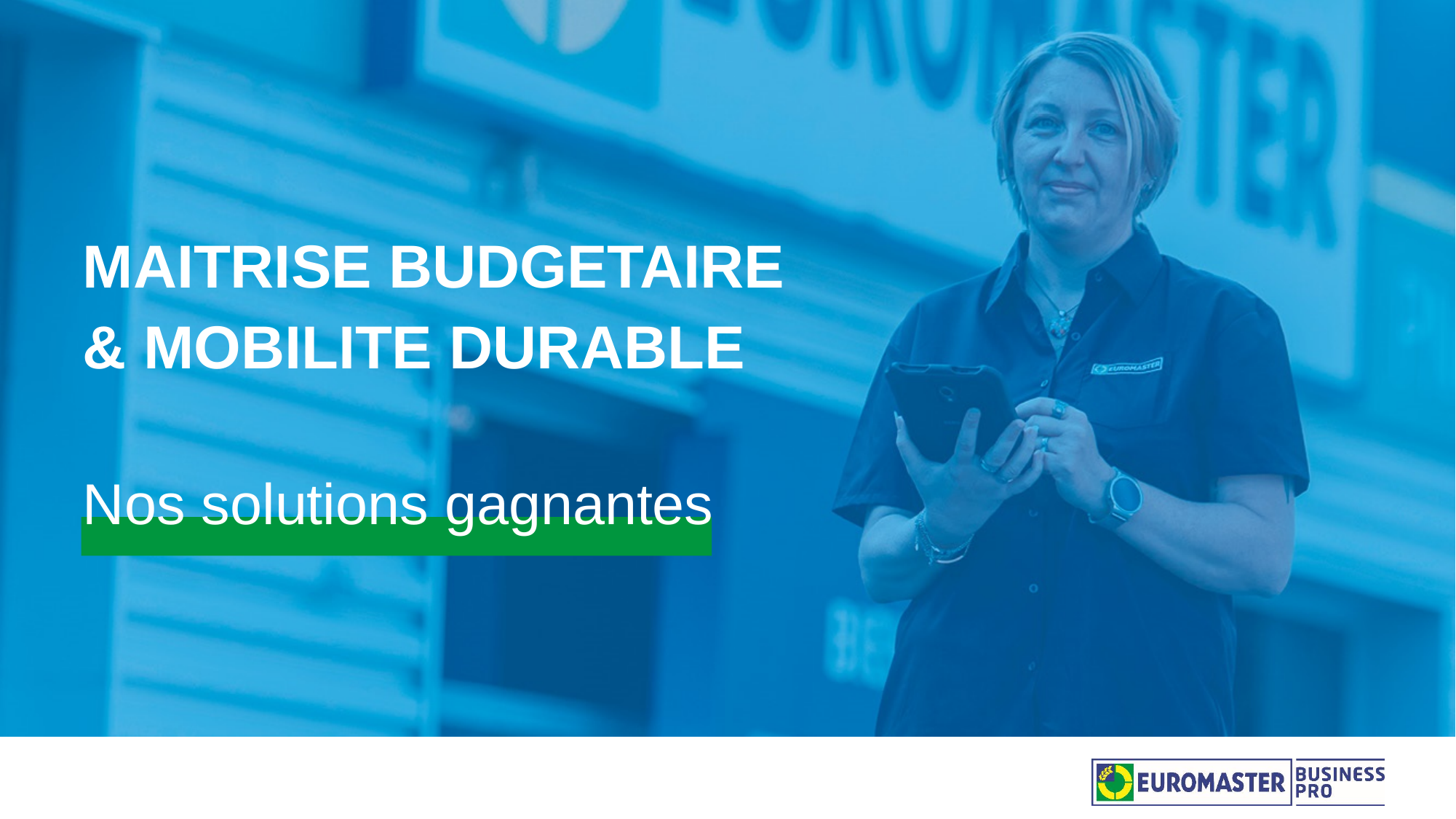

MAITRISE BUDGETAIRE
& MOBILITE DURABLE

Nos solutions gagnantes